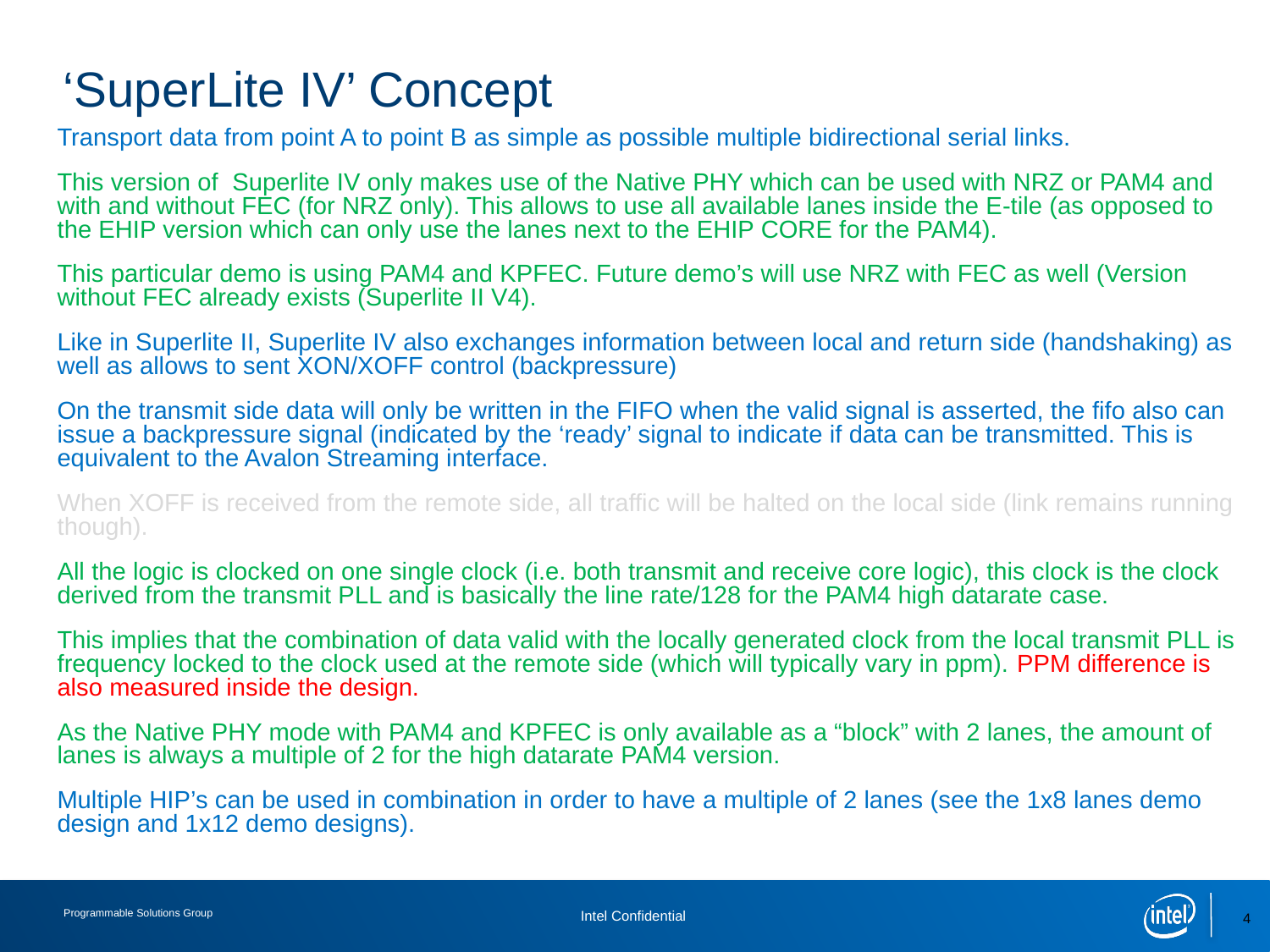

# ‘SuperLite IV’ Concept
Transport data from point A to point B as simple as possible multiple bidirectional serial links.
This version of  Superlite IV only makes use of the Native PHY which can be used with NRZ or PAM4 and with and without FEC (for NRZ only). This allows to use all available lanes inside the E-tile (as opposed to the EHIP version which can only use the lanes next to the EHIP CORE for the PAM4).
This particular demo is using PAM4 and KPFEC. Future demo’s will use NRZ with FEC as well (Version without FEC already exists (Superlite II V4).
Like in Superlite II, Superlite IV also exchanges information between local and return side (handshaking) as well as allows to sent XON/XOFF control (backpressure)
On the transmit side data will only be written in the FIFO when the valid signal is asserted, the fifo also can issue a backpressure signal (indicated by the ‘ready’ signal to indicate if data can be transmitted. This is equivalent to the Avalon Streaming interface.
When XOFF is received from the remote side, all traffic will be halted on the local side (link remains running though).
All the logic is clocked on one single clock (i.e. both transmit and receive core logic), this clock is the clock derived from the transmit PLL and is basically the line rate/128 for the PAM4 high datarate case.
This implies that the combination of data valid with the locally generated clock from the local transmit PLL is frequency locked to the clock used at the remote side (which will typically vary in ppm). PPM difference is also measured inside the design.
As the Native PHY mode with PAM4 and KPFEC is only available as a “block” with 2 lanes, the amount of lanes is always a multiple of 2 for the high datarate PAM4 version.
Multiple HIP’s can be used in combination in order to have a multiple of 2 lanes (see the 1x8 lanes demo design and 1x12 demo designs).
4